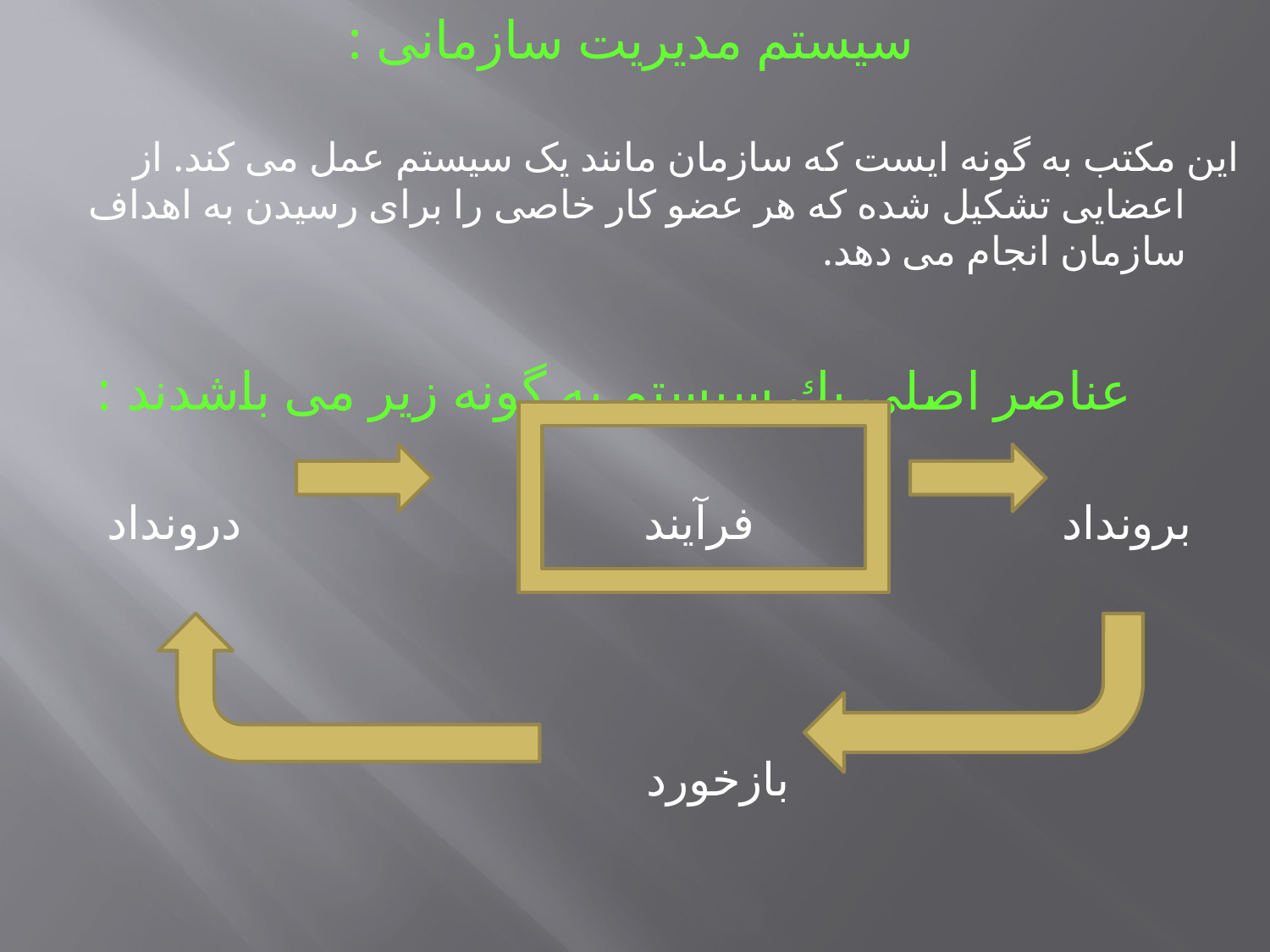

سیستم مدیریت سازمانی :

این مکتب به گونه ایست که سازمان مانند یک سیستم عمل می کند. از اعضایی تشکیل شده که هر عضو کار خاصی را برای رسیدن به اهداف سازمان انجام می دهد.

        عناصر اصلي يك سیستم به گونه زیر می باشدند :

    برونداد                          فرآيند                                  درونداد

                                      بازخورد